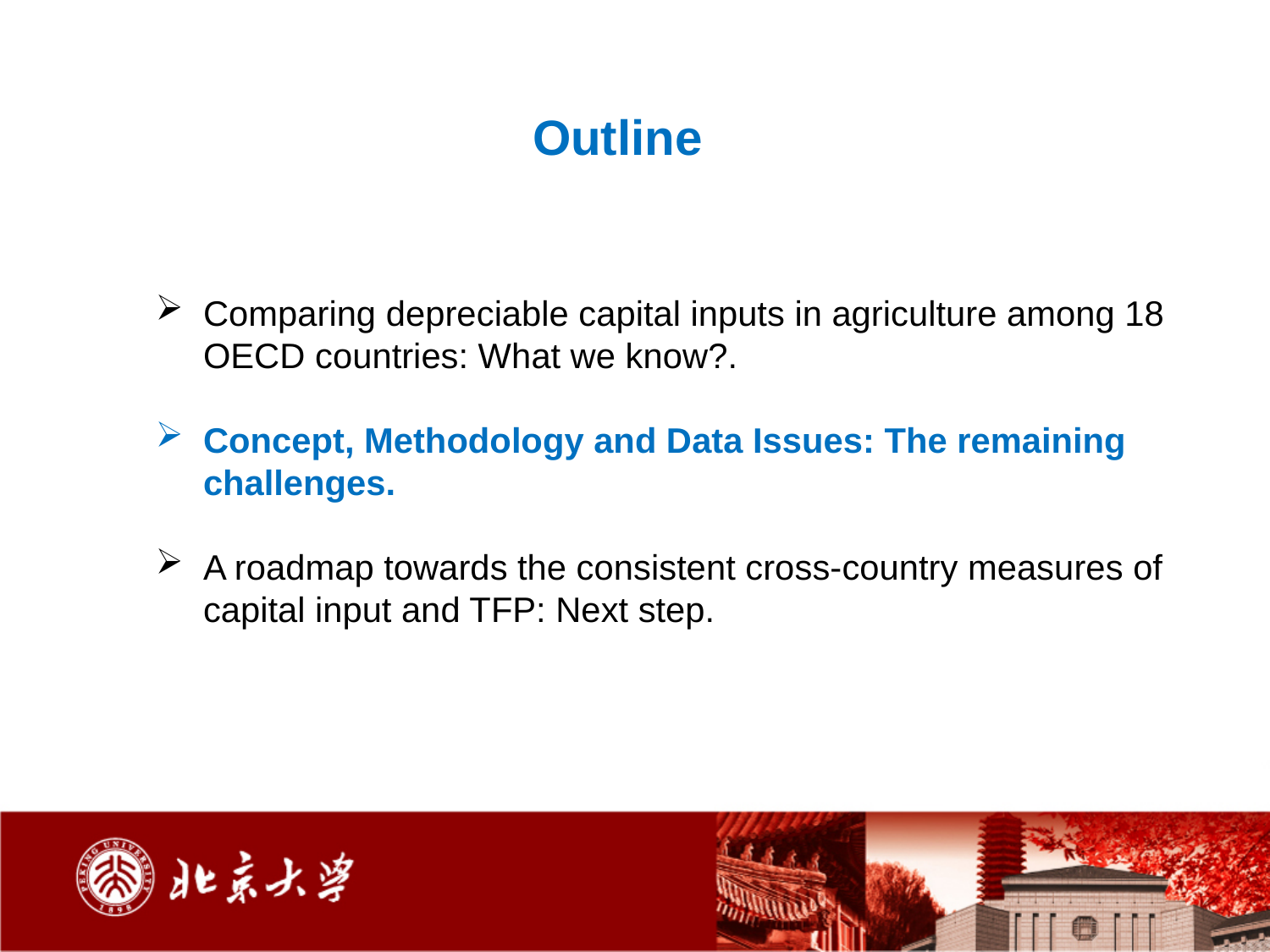

Outline

Comparing depreciable capital inputs in agriculture among 18 OECD countries: What we know?.

Concept, Methodology and Data Issues: The remaining challenges.

A roadmap towards the consistent cross-country measures of capital input and TFP: Next step.